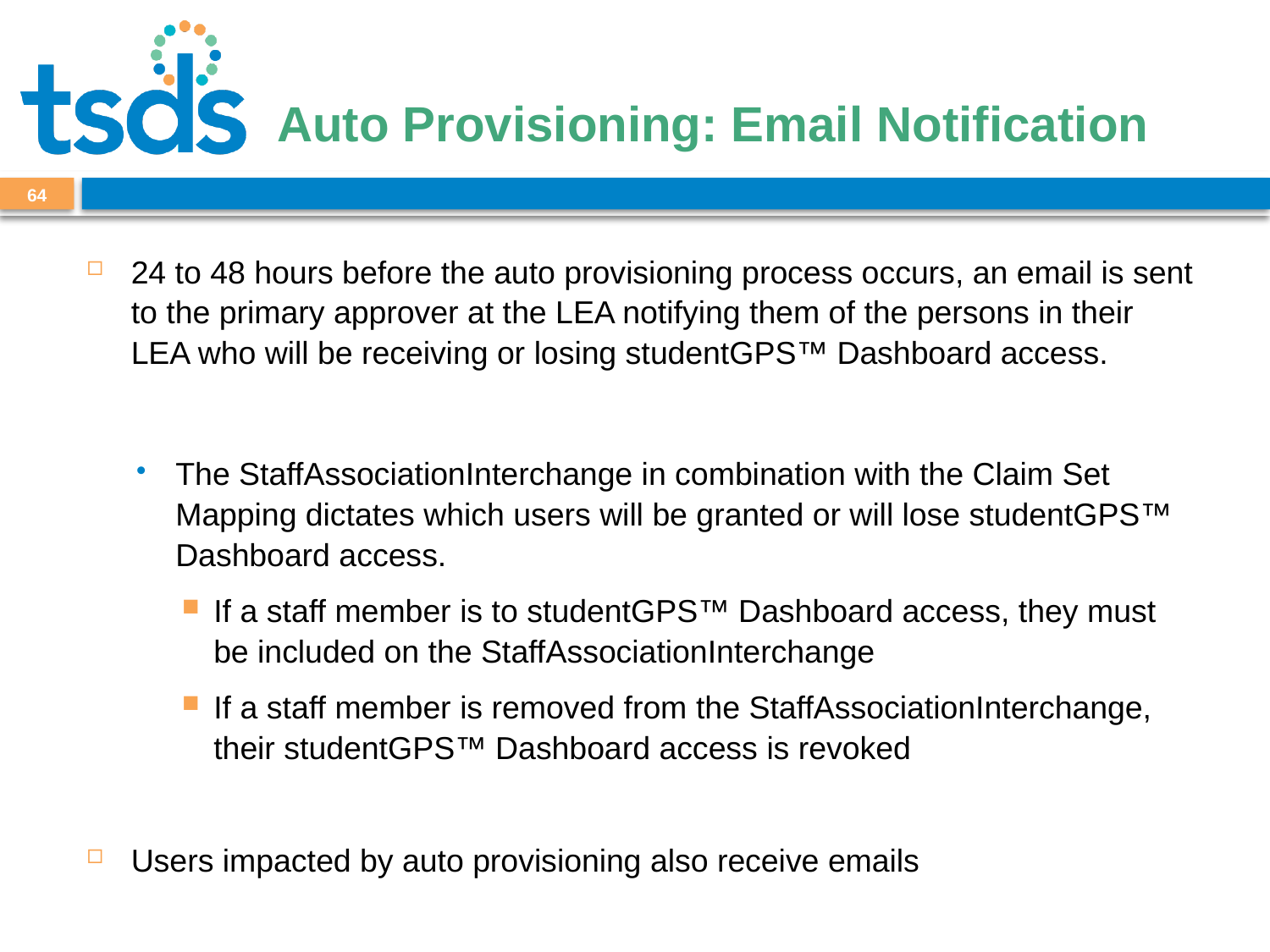

# Auto Provisioning: Email Notification
64
24 to 48 hours before the auto provisioning process occurs, an email is sent to the primary approver at the LEA notifying them of the persons in their LEA who will be receiving or losing studentGPS™ Dashboard access.

The StaffAssociationInterchange in combination with the Claim Set Mapping dictates which users will be granted or will lose studentGPS™ Dashboard access.
If a staff member is to studentGPS™ Dashboard access, they must be included on the StaffAssociationInterchange
If a staff member is removed from the StaffAssociationInterchange, their studentGPS™ Dashboard access is revoked

Users impacted by auto provisioning also receive emails